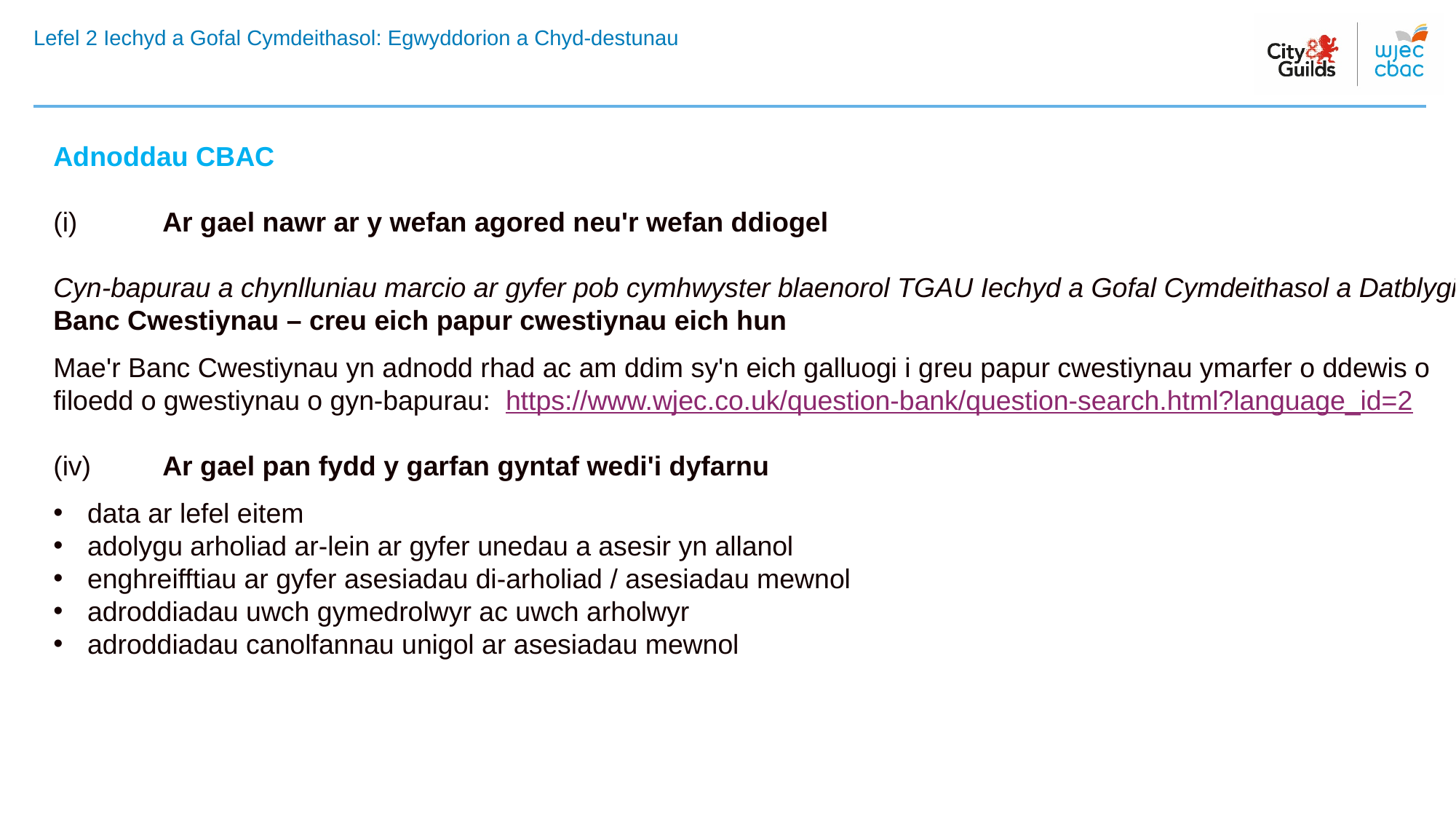

# Lefel 2 Iechyd a Gofal Cymdeithasol: Egwyddorion a Chyd-destunau

Adnoddau CBAC

(i)	Ar gael nawr ar y wefan agored neu'r wefan ddiogel

Cyn-bapurau a chynlluniau marcio ar gyfer pob cymhwyster blaenorol TGAU Iechyd a Gofal Cymdeithasol a Datblygiad y Plentyn
Banc Cwestiynau – creu eich papur cwestiynau eich hun

Mae'r Banc Cwestiynau yn adnodd rhad ac am ddim sy'n eich galluogi i greu papur cwestiynau ymarfer o ddewis o
filoedd o gwestiynau o gyn-bapurau:  https://www.wjec.co.uk/question-bank/question-search.html?language_id=2

(iv)	Ar gael pan fydd y garfan gyntaf wedi'i dyfarnu

data ar lefel eitem
adolygu arholiad ar-lein ar gyfer unedau a asesir yn allanol
enghreifftiau ar gyfer asesiadau di-arholiad / asesiadau mewnol
adroddiadau uwch gymedrolwyr ac uwch arholwyr
adroddiadau canolfannau unigol ar asesiadau mewnol